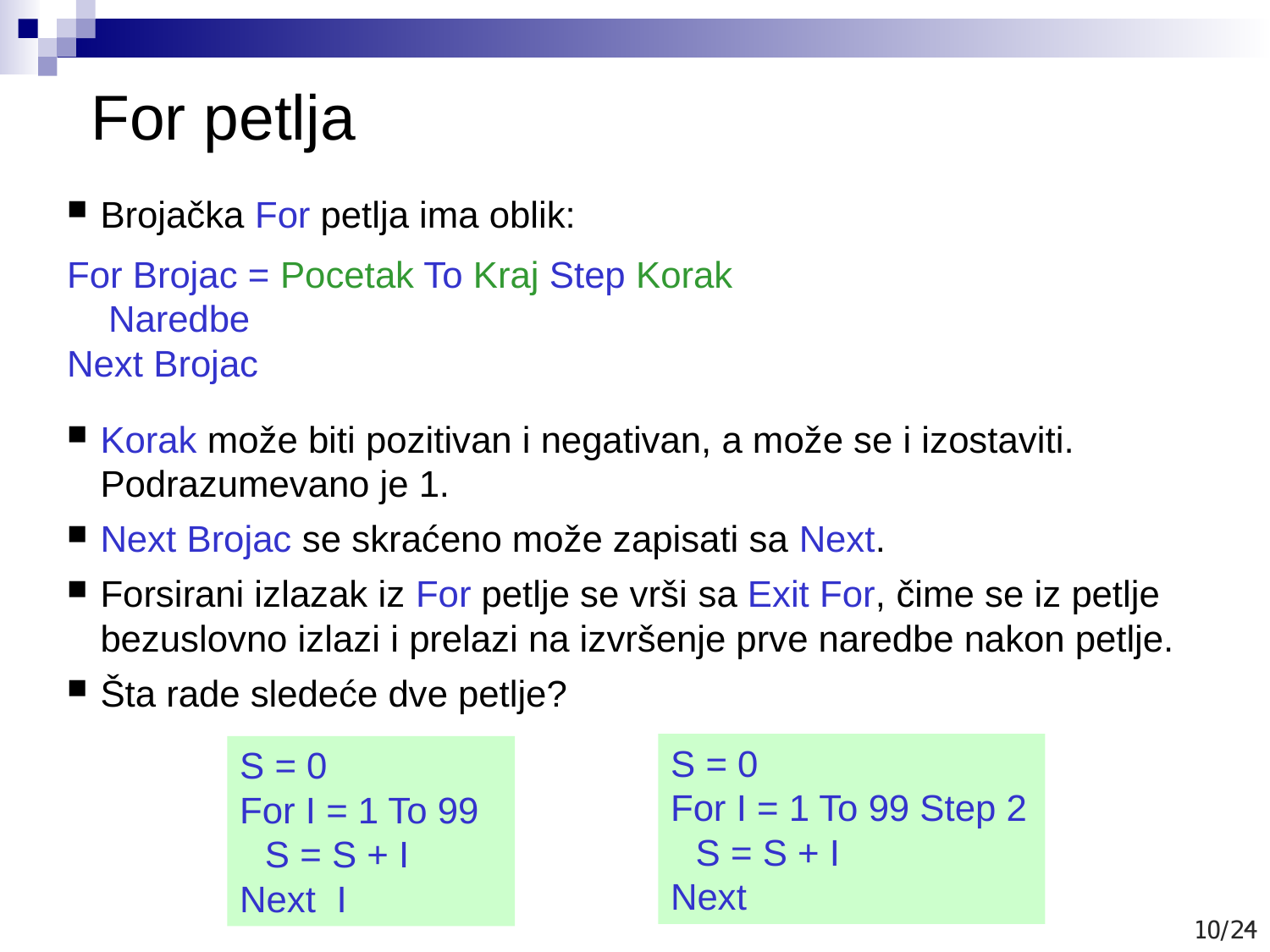

# For petlja
Brojačka For petlja ima oblik:
For Brojac = Pocetak To Kraj Step Korak
    Naredbe
Next Brojac

Korak može biti pozitivan i negativan, a može se i izostaviti. Podrazumevano je 1.
Next Brojac se skraćeno može zapisati sa Next.
Forsirani izlazak iz For petlje se vrši sa Exit For, čime se iz petlje bezuslovno izlazi i prelazi na izvršenje prve naredbe nakon petlje.
Šta rade sledeće dve petlje?
S = 0
For I = 1 To 99 Step 2
	S = S + I
Next
S = 0
For I = 1 To 99
	S = S + I
Next  I
10/24